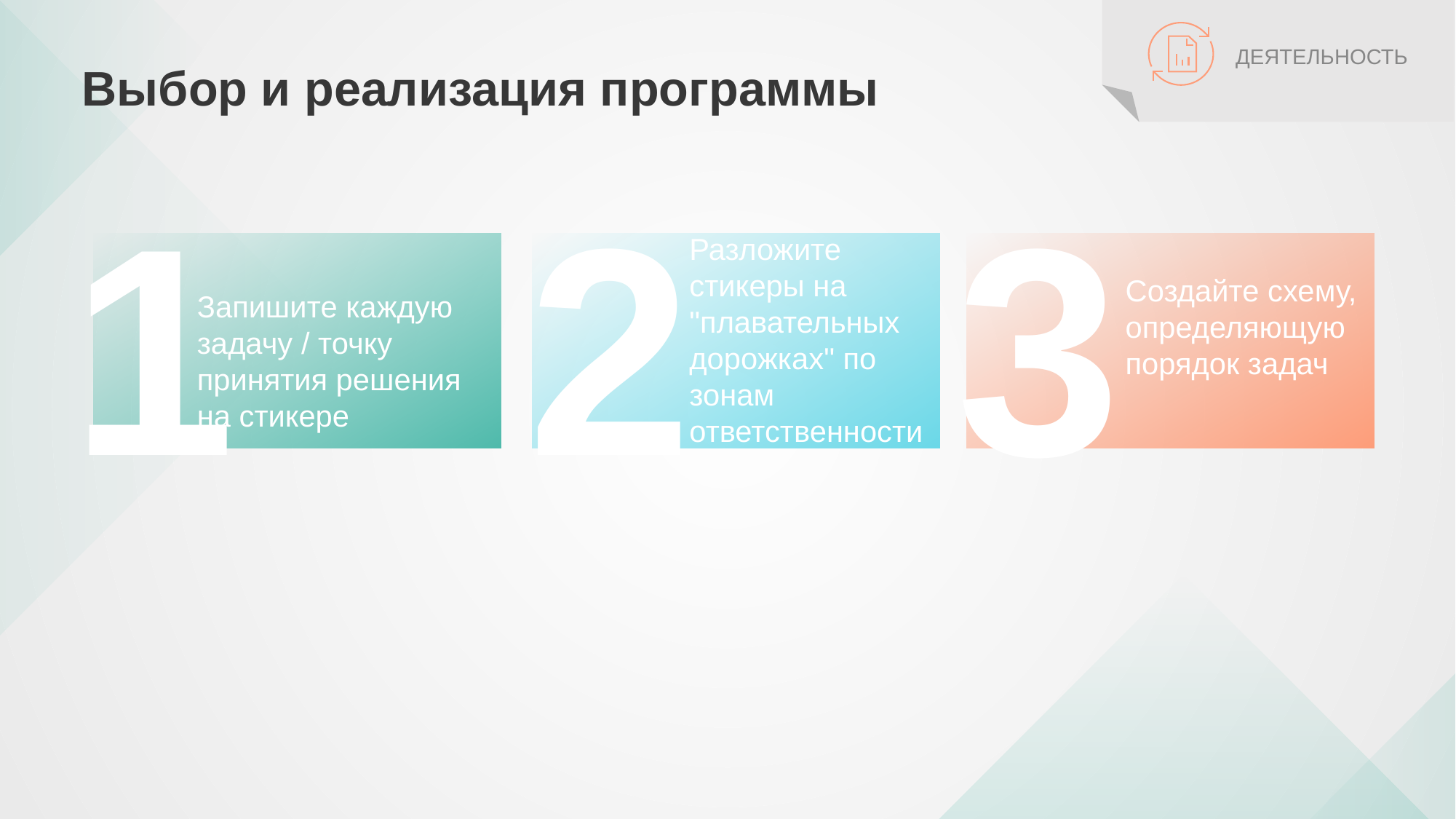

# Выбор и реализация программы
ДЕЯТЕЛЬНОСТЬ
1

Запишите каждую
задачу / точку принятия решения на стикере
2
Разложите стикеры на "плавательных дорожках" по зонам ответственности

3

Создайте схему, определяющую порядок задач